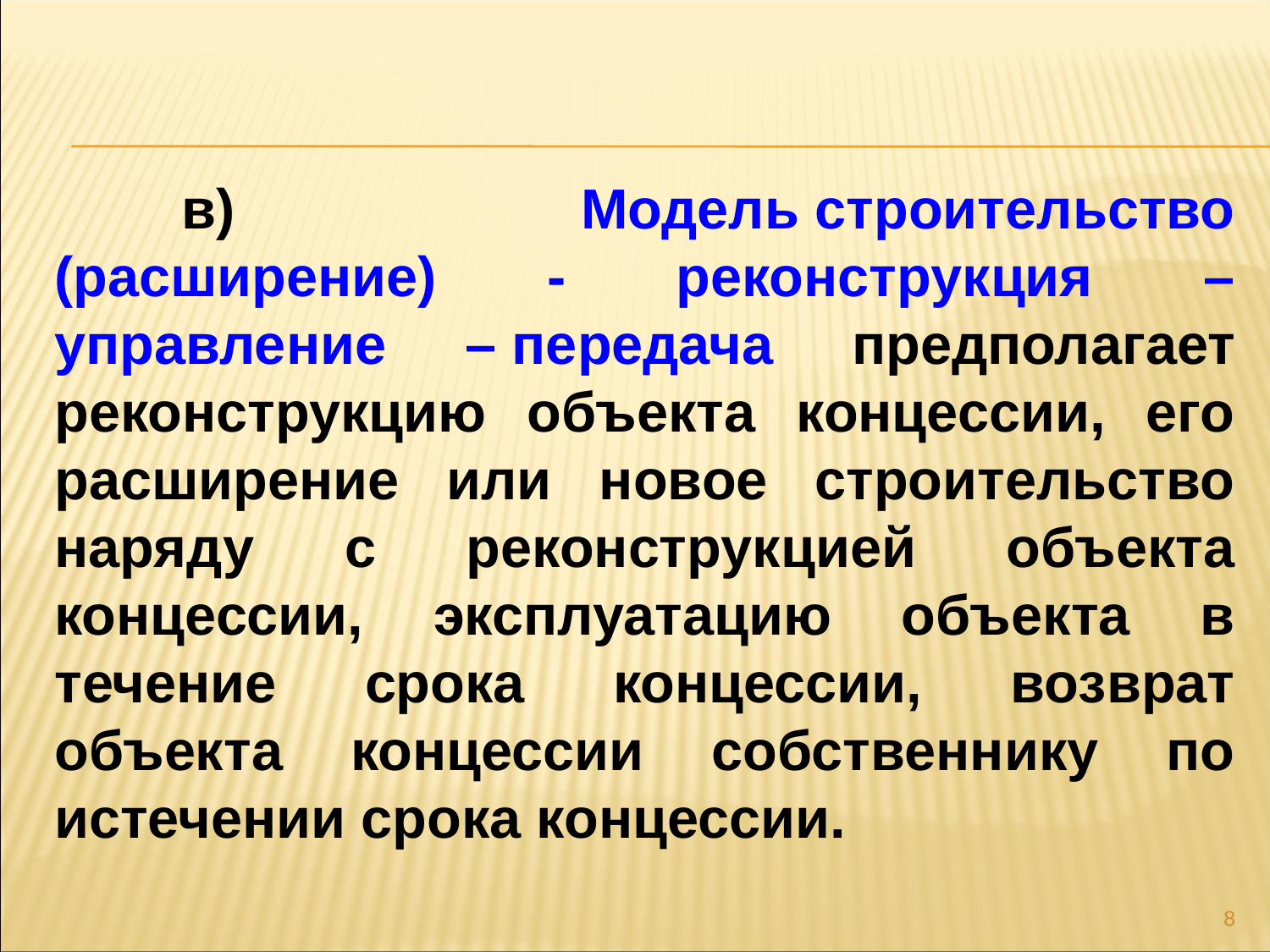

в) Модель строительство (расширение) - реконструкция – управление – передача предполагает реконструкцию объекта концессии, его расширение или новое строительство наряду с реконструкцией объекта концессии, эксплуатацию объекта в течение срока концессии, возврат объекта концессии собственнику по истечении срока концессии.
8